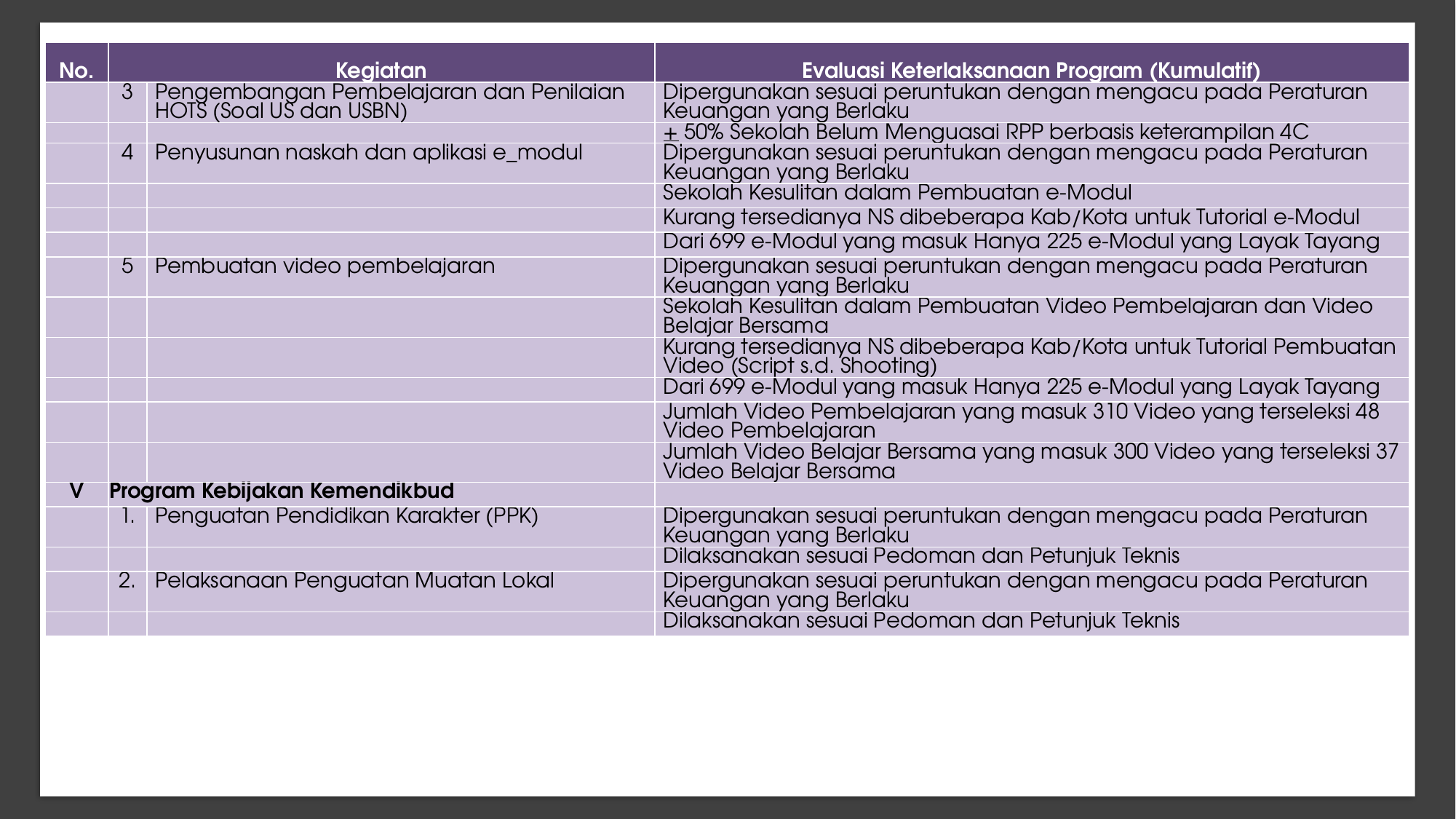

| No. | Kegiatan |  | Evaluasi Keterlaksanaan Program (Kumulatif) |
| --- | --- | --- | --- |
|  | 3 | Pengembangan Pembelajaran dan Penilaian HOTS (Soal US dan USBN) | Dipergunakan sesuai peruntukan dengan mengacu pada Peraturan Keuangan yang Berlaku |
|  |  |  | + 50% Sekolah Belum Menguasai RPP berbasis keterampilan 4C |
|  | 4 | Penyusunan naskah dan aplikasi e\_modul | Dipergunakan sesuai peruntukan dengan mengacu pada Peraturan Keuangan yang Berlaku |
|  |  |  | Sekolah Kesulitan dalam Pembuatan e-Modul |
|  |  |  | Kurang tersedianya NS dibeberapa Kab/Kota untuk Tutorial e-Modul |
|  |  |  | Dari 699 e-Modul yang masuk Hanya 225 e-Modul yang Layak Tayang |
|  | 5 | Pembuatan video pembelajaran | Dipergunakan sesuai peruntukan dengan mengacu pada Peraturan Keuangan yang Berlaku |
|  |  |  | Sekolah Kesulitan dalam Pembuatan Video Pembelajaran dan Video Belajar Bersama |
|  |  |  | Kurang tersedianya NS dibeberapa Kab/Kota untuk Tutorial Pembuatan Video (Script s.d. Shooting) |
|  |  |  | Dari 699 e-Modul yang masuk Hanya 225 e-Modul yang Layak Tayang |
|  |  |  | Jumlah Video Pembelajaran yang masuk 310 Video yang terseleksi 48 Video Pembelajaran |
|  |  |  | Jumlah Video Belajar Bersama yang masuk 300 Video yang terseleksi 37 Video Belajar Bersama |
| V | Program Kebijakan Kemendikbud |  |  |
|  | 1. | Penguatan Pendidikan Karakter (PPK) | Dipergunakan sesuai peruntukan dengan mengacu pada Peraturan Keuangan yang Berlaku |
|  |  |  | Dilaksanakan sesuai Pedoman dan Petunjuk Teknis |
|  | 2. | Pelaksanaan Penguatan Muatan Lokal | Dipergunakan sesuai peruntukan dengan mengacu pada Peraturan Keuangan yang Berlaku |
|  |  |  | Dilaksanakan sesuai Pedoman dan Petunjuk Teknis |